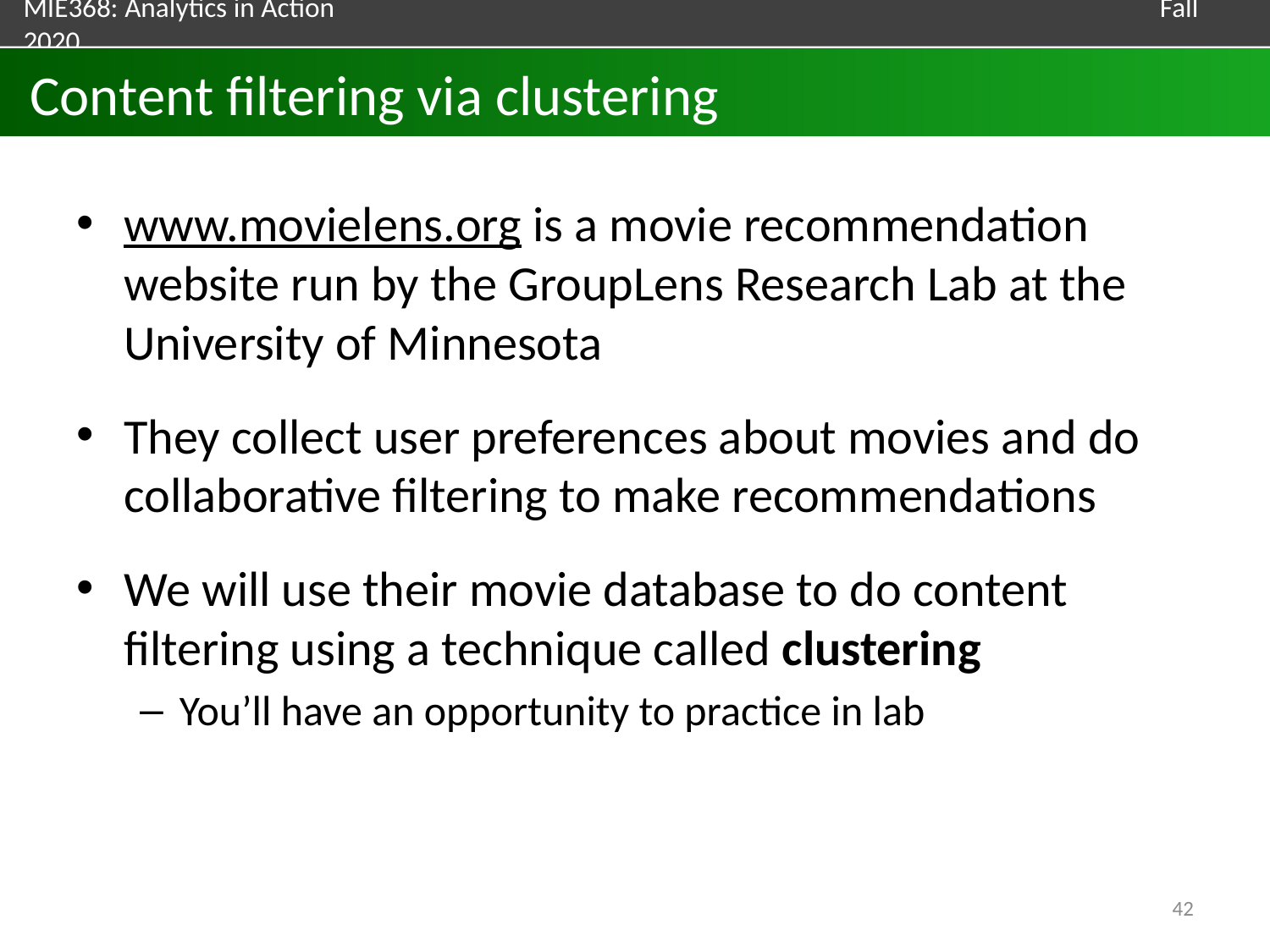

# Content filtering via clustering
www.movielens.org is a movie recommendation website run by the GroupLens Research Lab at the University of Minnesota

They collect user preferences about movies and do collaborative filtering to make recommendations

We will use their movie database to do content filtering using a technique called clustering
You’ll have an opportunity to practice in lab
42